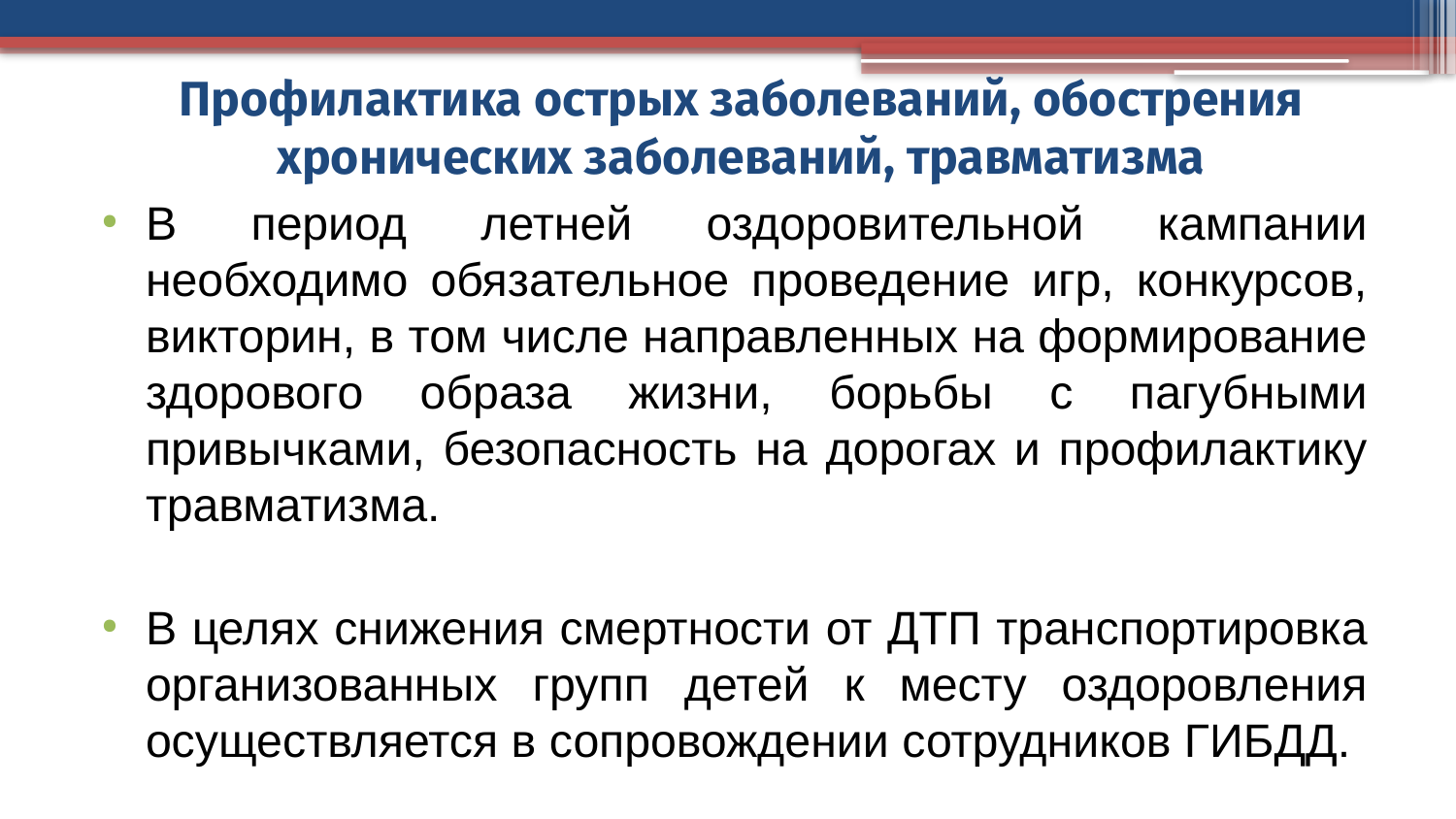

# Профилактика острых заболеваний, обострения хронических заболеваний, травматизма
В период летней оздоровительной кампании необходимо обязательное проведение игр, конкурсов, викторин, в том числе направленных на формирование здорового образа жизни, борьбы с пагубными привычками, безопасность на дорогах и профилактику травматизма.

В целях снижения смертности от ДТП транспортировка организованных групп детей к месту оздоровления осуществляется в сопровождении сотрудников ГИБДД.